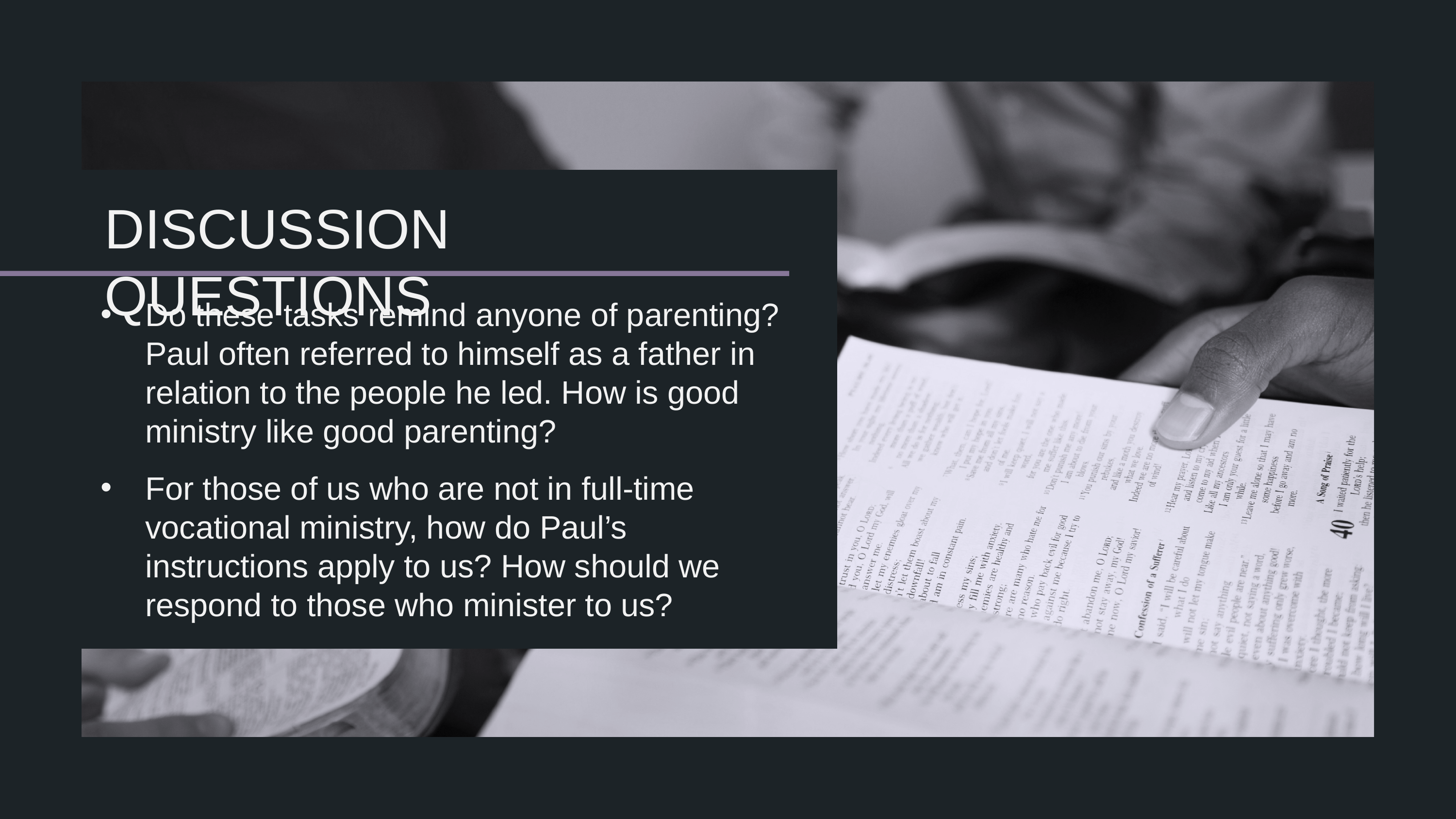

Do these tasks remind anyone of parenting? Paul often referred to himself as a father in relation to the people he led. How is good ministry like good parenting?
For those of us who are not in full-time vocational ministry, how do Paul’s instructions apply to us? How should we respond to those who minister to us?